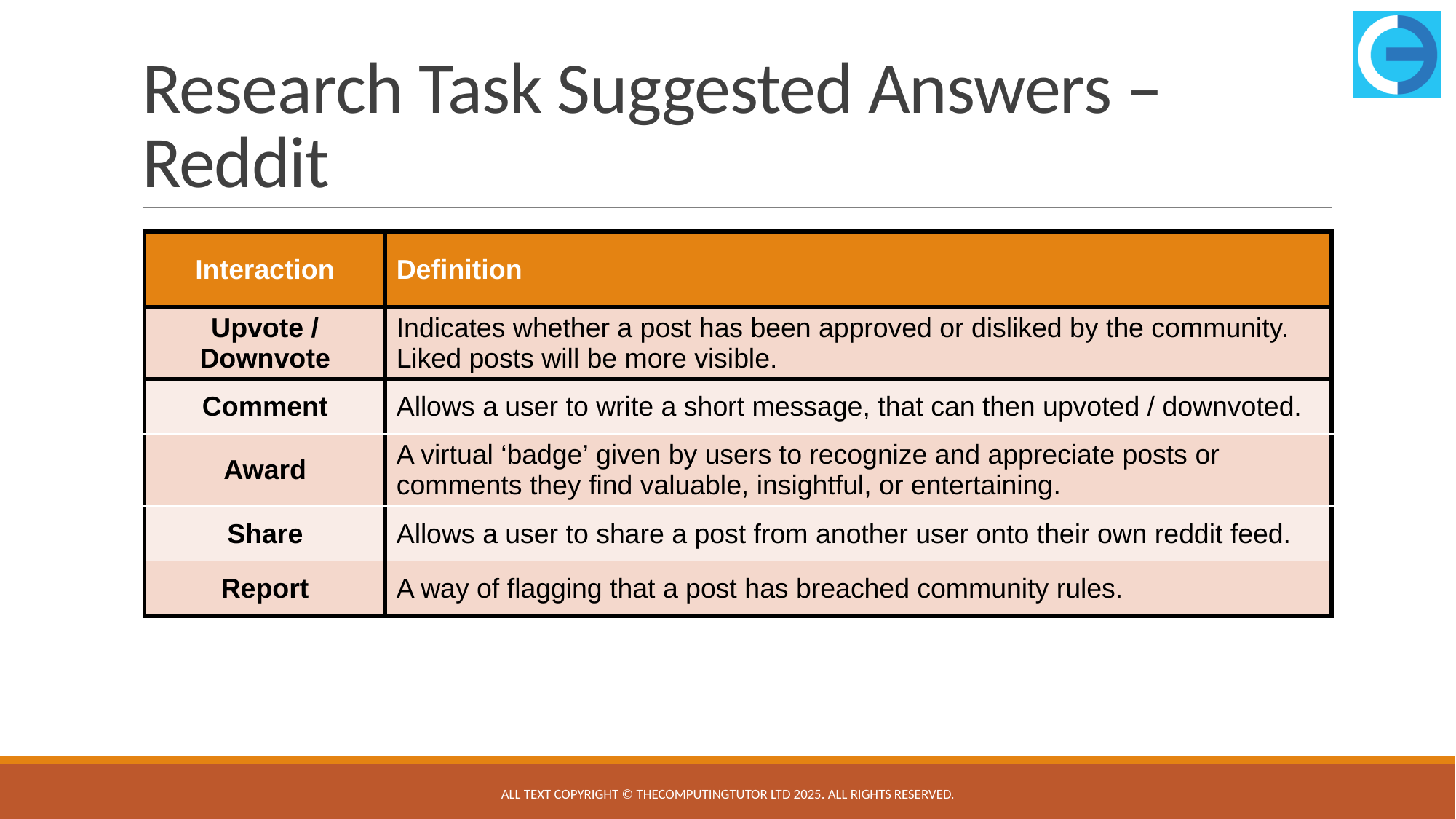

# Research Task Suggested Answers – Reddit
| Interaction | Definition |
| --- | --- |
| Upvote / Downvote | Indicates whether a post has been approved or disliked by the community. Liked posts will be more visible. |
| Comment | Allows a user to write a short message, that can then upvoted / downvoted. |
| Award | A virtual ‘badge’ given by users to recognize and appreciate posts or comments they find valuable, insightful, or entertaining. |
| Share | Allows a user to share a post from another user onto their own reddit feed. |
| Report | A way of flagging that a post has breached community rules. |
All text copyright © TheComputingTutor Ltd 2025. All rights Reserved.